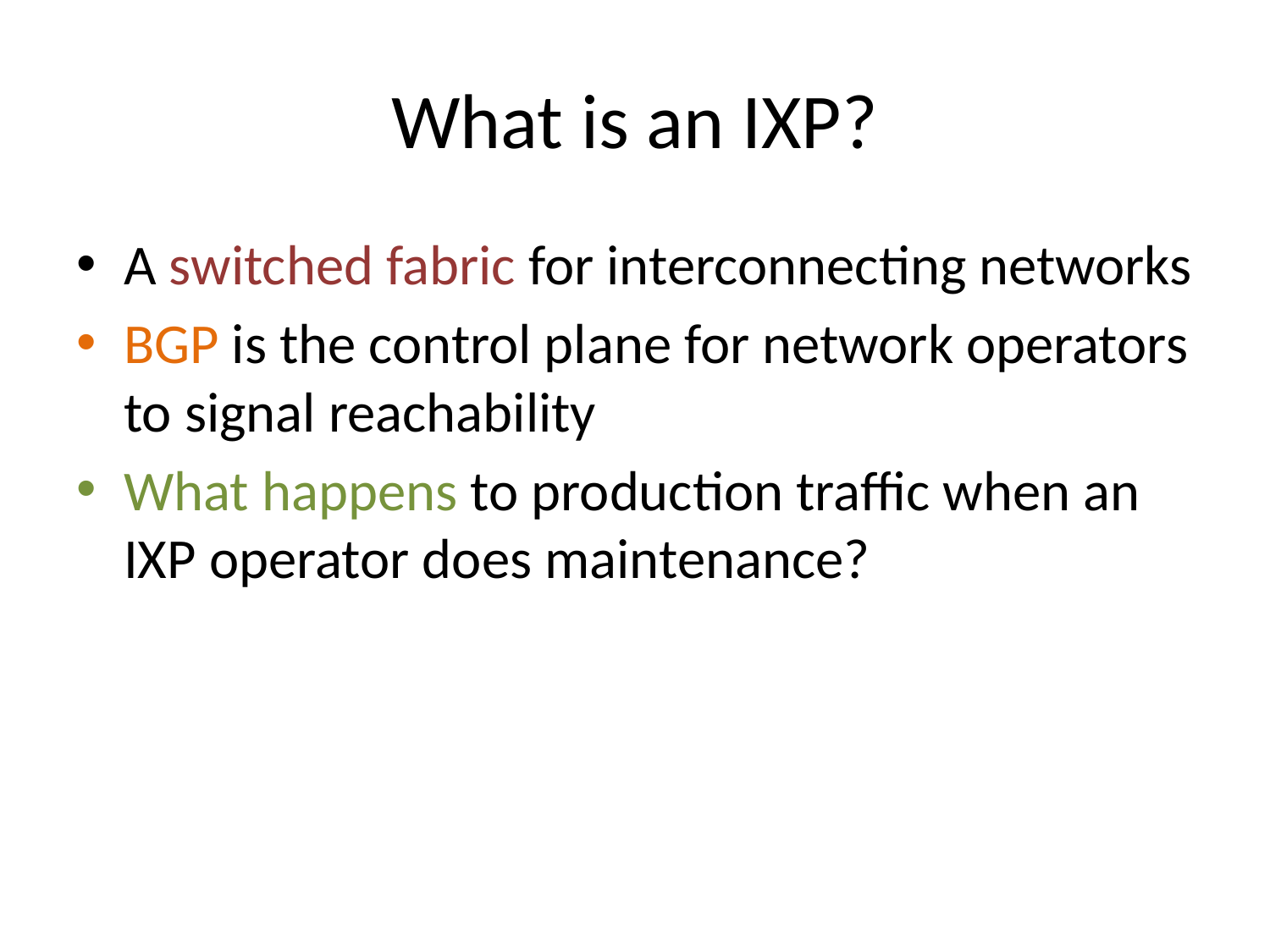

# What is an IXP?
A switched fabric for interconnecting networks
BGP is the control plane for network operators to signal reachability
What happens to production traffic when an IXP operator does maintenance?